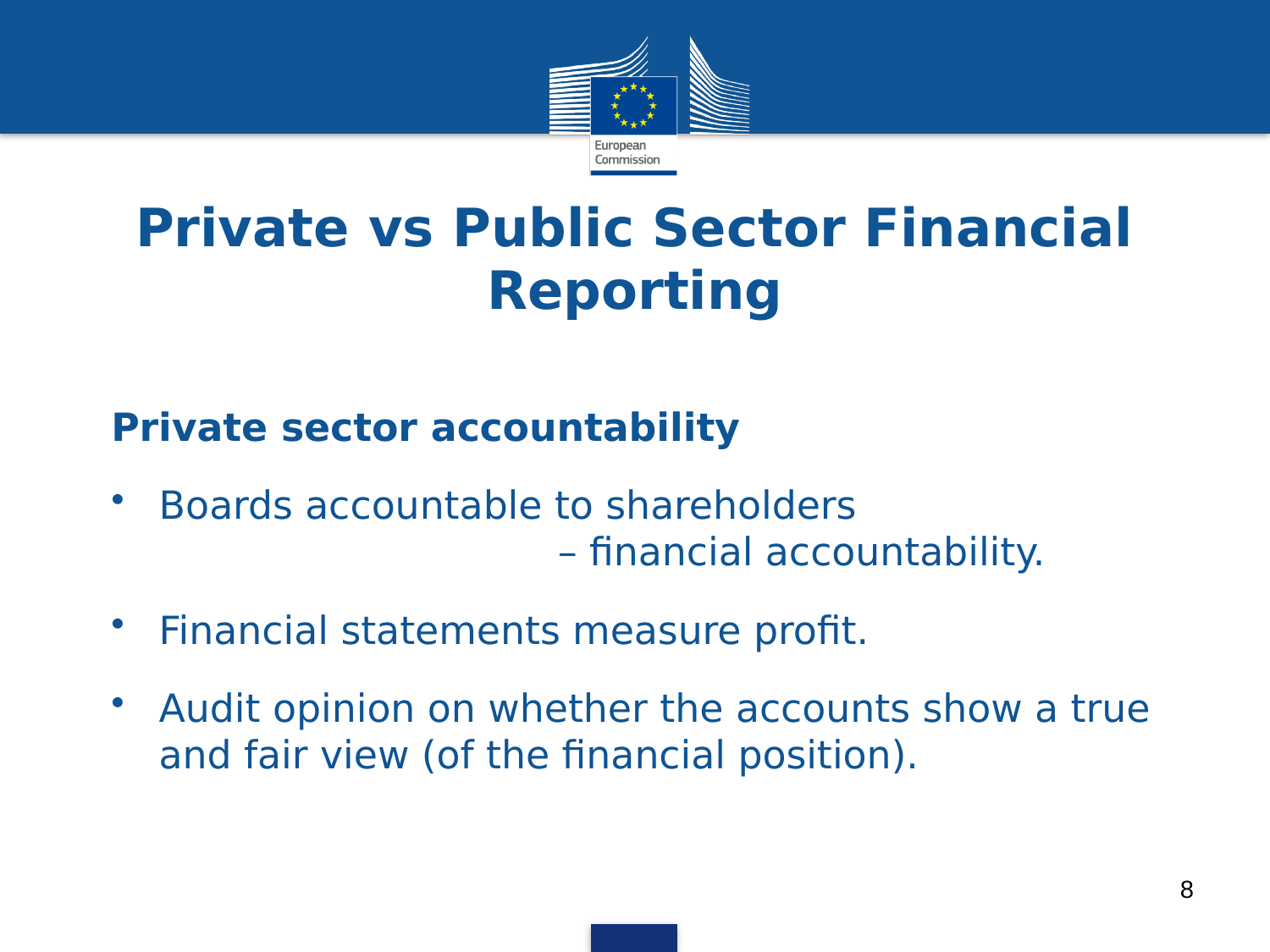

Private vs Public Sector Financial Reporting
Private sector accountability
Boards accountable to shareholders
	– financial accountability.
Financial statements measure profit.
Audit opinion on whether the accounts show a true and fair view (of the financial position).
8